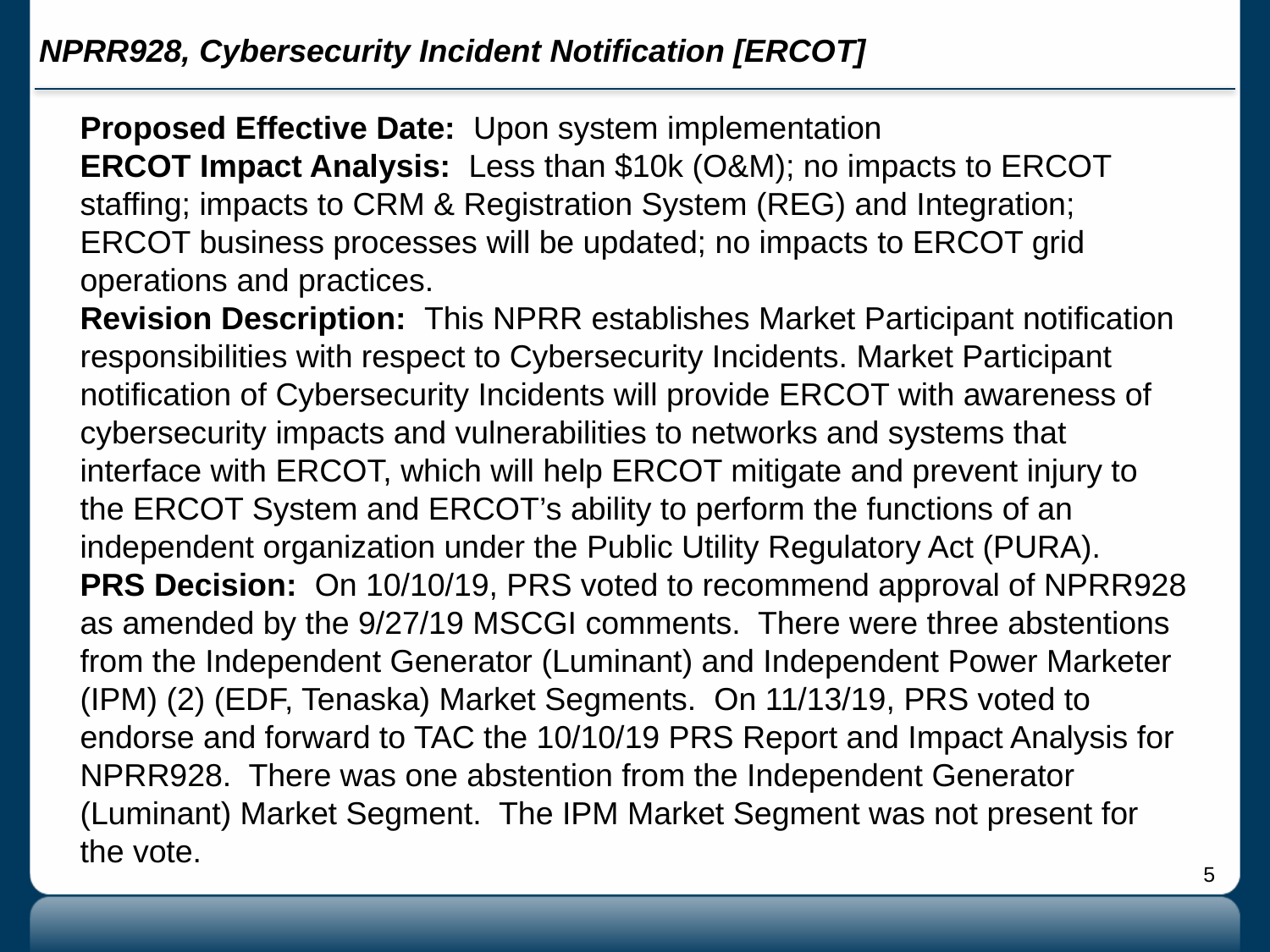

# NPRR928, Cybersecurity Incident Notification [ERCOT]
Proposed Effective Date:  Upon system implementation
ERCOT Impact Analysis:  Less than $10k (O&M); no impacts to ERCOT staffing; impacts to CRM & Registration System (REG) and Integration; ERCOT business processes will be updated; no impacts to ERCOT grid operations and practices.
Revision Description:  This NPRR establishes Market Participant notification responsibilities with respect to Cybersecurity Incidents. Market Participant notification of Cybersecurity Incidents will provide ERCOT with awareness of cybersecurity impacts and vulnerabilities to networks and systems that interface with ERCOT, which will help ERCOT mitigate and prevent injury to the ERCOT System and ERCOT’s ability to perform the functions of an independent organization under the Public Utility Regulatory Act (PURA).
PRS Decision:  On 10/10/19, PRS voted to recommend approval of NPRR928 as amended by the 9/27/19 MSCGI comments.  There were three abstentions from the Independent Generator (Luminant) and Independent Power Marketer (IPM) (2) (EDF, Tenaska) Market Segments.  On 11/13/19, PRS voted to endorse and forward to TAC the 10/10/19 PRS Report and Impact Analysis for NPRR928.  There was one abstention from the Independent Generator (Luminant) Market Segment.  The IPM Market Segment was not present for the vote.